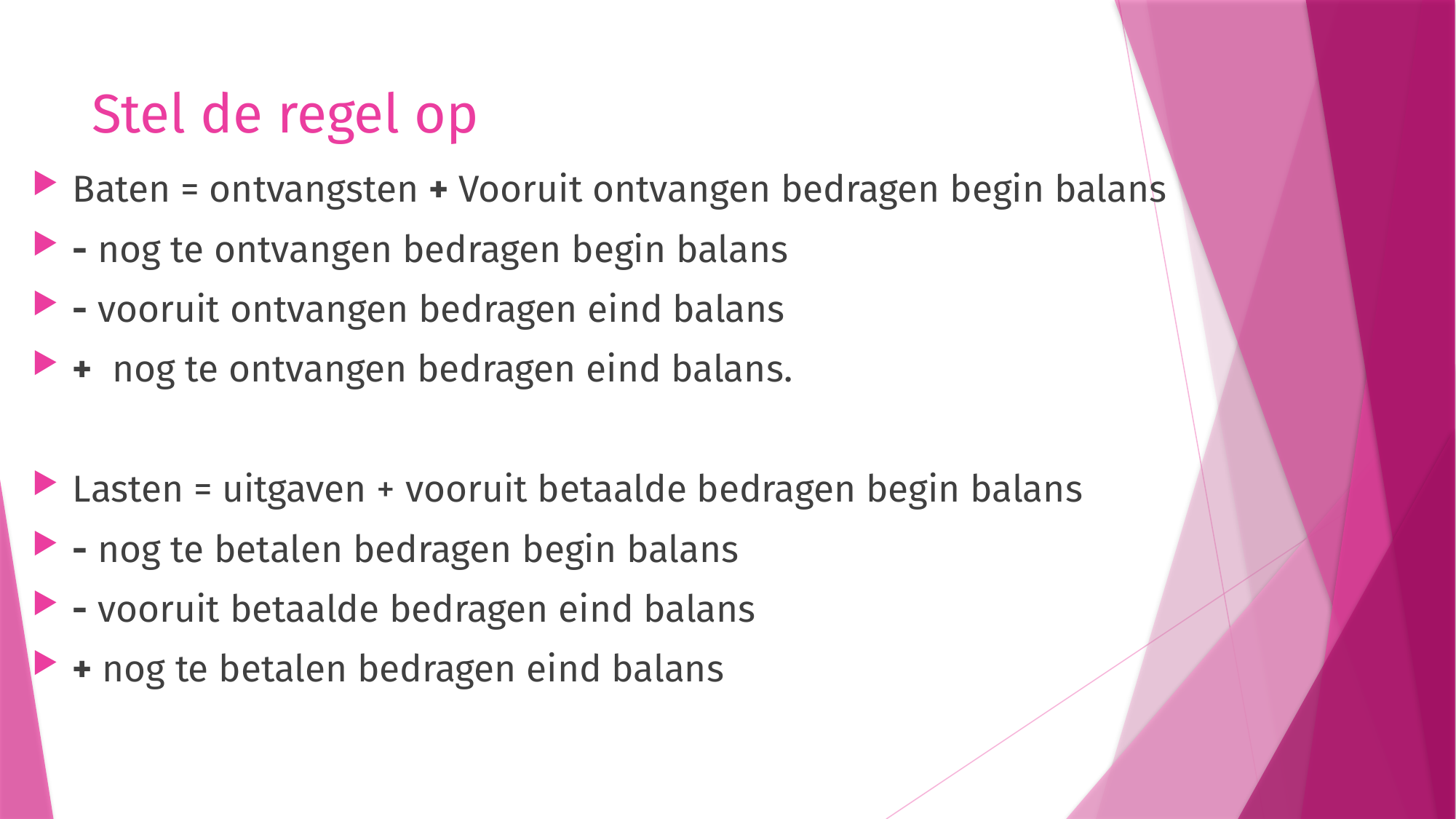

# Stel de regel op
Baten = ontvangsten + Vooruit ontvangen bedragen begin balans
- nog te ontvangen bedragen begin balans
- vooruit ontvangen bedragen eind balans
+  nog te ontvangen bedragen eind balans.

Lasten = uitgaven + vooruit betaalde bedragen begin balans
- nog te betalen bedragen begin balans
- vooruit betaalde bedragen eind balans
+ nog te betalen bedragen eind balans